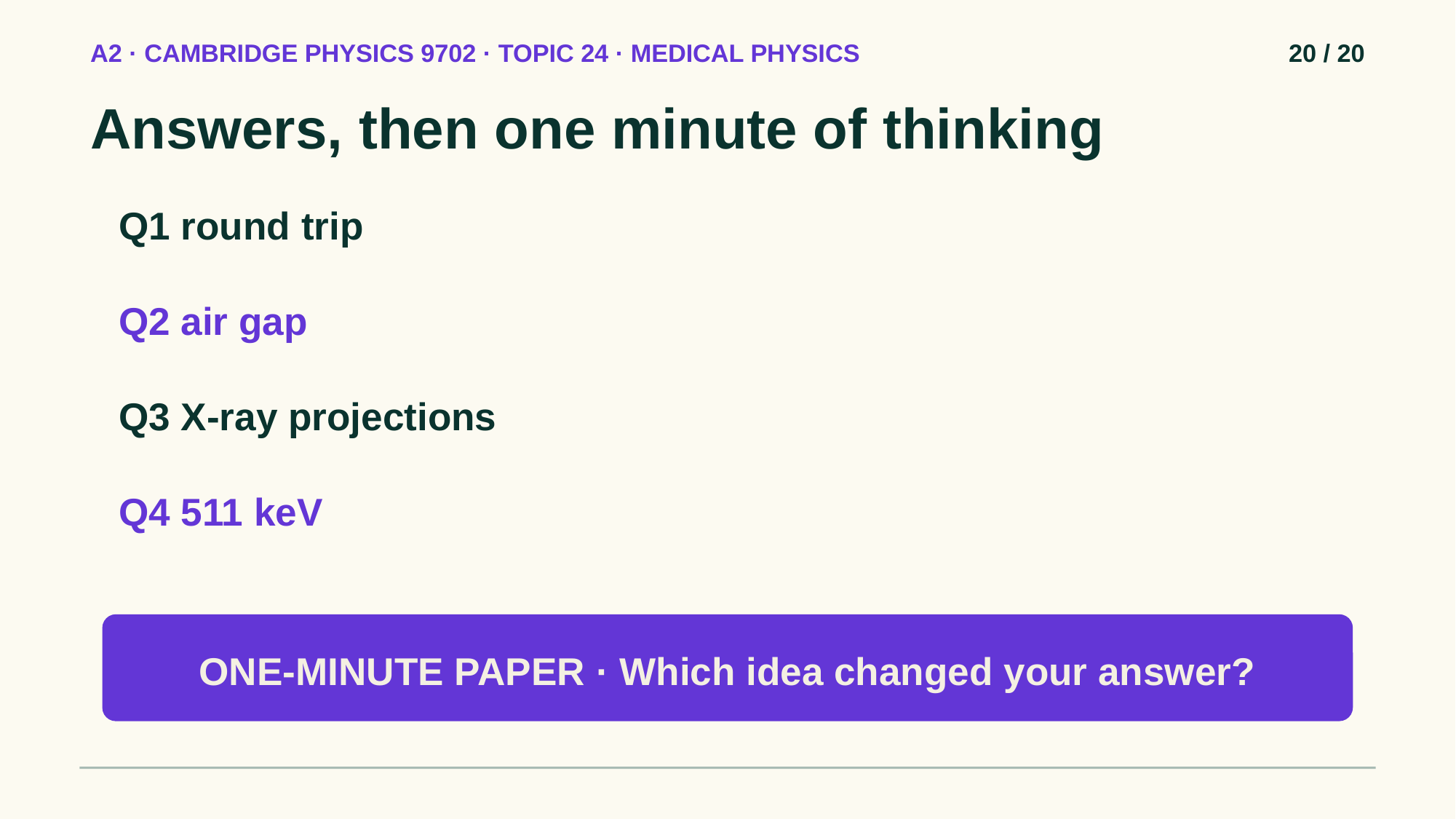

A2 · CAMBRIDGE PHYSICS 9702 · TOPIC 24 · MEDICAL PHYSICS
20 / 20
Answers, then one minute of thinking
Q1 round trip
Q2 air gap
Q3 X-ray projections
Q4 511 keV

ONE-MINUTE PAPER · Which idea changed your answer?